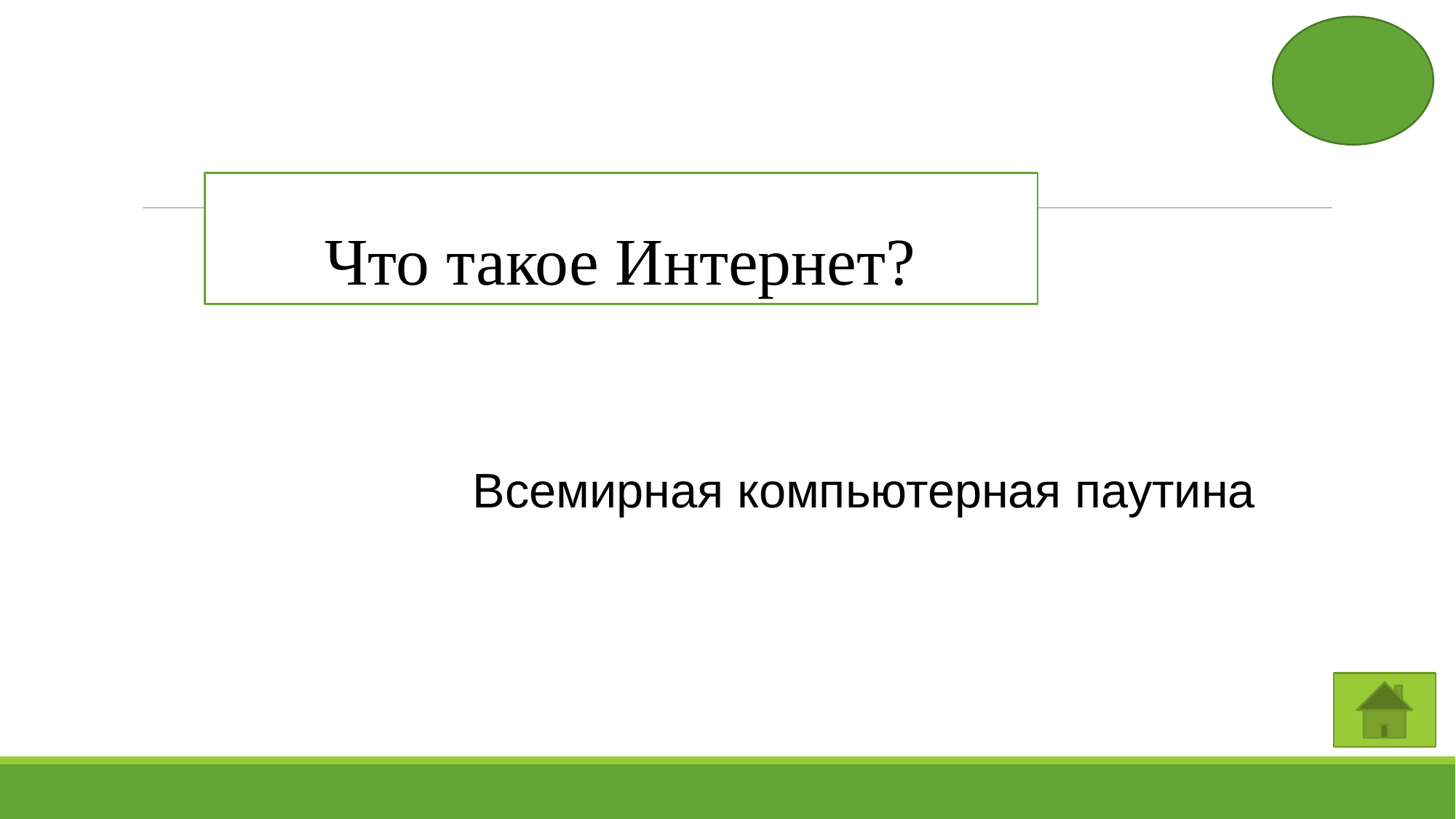

100

	Что такое Интернет?
Всемирная компьютерная паутина